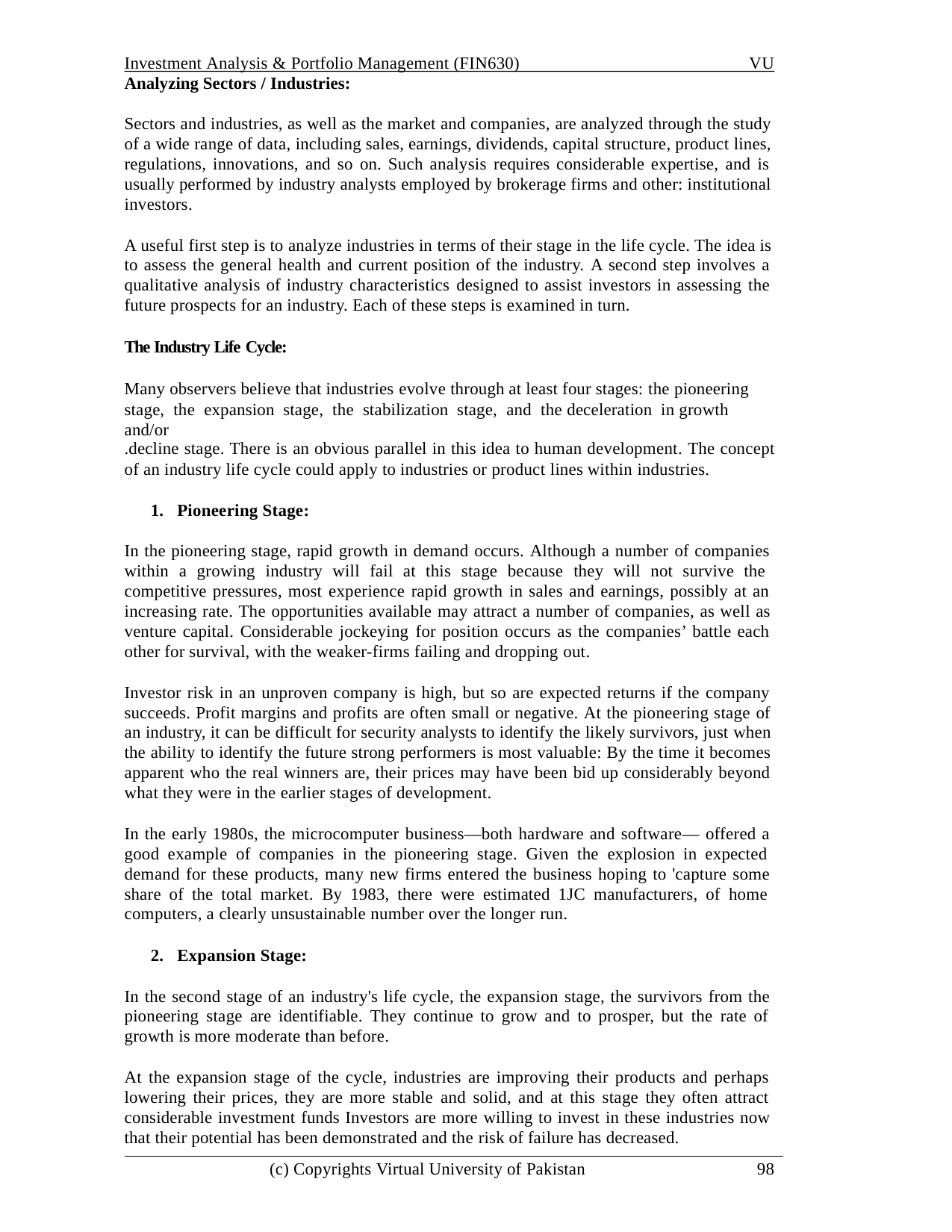

Investment Analysis & Portfolio Management (FIN630)
VU
Analyzing Sectors / Industries:

Sectors and industries, as well as the market and companies, are analyzed through the study  of a wide range of data, including sales, earnings, dividends, capital structure, product lines,  regulations, innovations, and so on. Such analysis requires considerable expertise, and is  usually performed by industry analysts employed by brokerage firms and other: institutional  investors.

A useful first step is to analyze industries in terms of their stage in the life cycle. The idea is  to assess the general health and current position of the industry. A second step involves a  qualitative analysis of industry characteristics designed to assist investors in assessing the  future prospects for an industry. Each of these steps is examined in turn.

The Industry Life Cycle:

Many observers believe that industries evolve through at least four stages: the pioneering  stage,  the  expansion  stage,  the  stabilization  stage,  and  the deceleration  in growth and/or
.decline stage. There is an obvious parallel in this idea to human development. The concept
of an industry life cycle could apply to industries or product lines within industries.

Pioneering Stage:

In the pioneering stage, rapid growth in demand occurs. Although a number of companies  within a growing industry will fail at this stage because they will not survive the  competitive pressures, most experience rapid growth in sales and earnings, possibly at an  increasing rate. The opportunities available may attract a number of companies, as well as  venture capital. Considerable jockeying for position occurs as the companies’ battle each  other for survival, with the weaker-firms failing and dropping out.

Investor risk in an unproven company is high, but so are expected returns if the company  succeeds. Profit margins and profits are often small or negative. At the pioneering stage of  an industry, it can be difficult for security analysts to identify the likely survivors, just when  the ability to identify the future strong performers is most valuable: By the time it becomes  apparent who the real winners are, their prices may have been bid up considerably beyond  what they were in the earlier stages of development.

In the early 1980s, the microcomputer business—both hardware and software— offered a  good example of companies in the pioneering stage. Given the explosion in expected  demand for these products, many new firms entered the business hoping to 'capture some  share of the total market. By 1983, there were estimated 1JC manufacturers, of home  computers, a clearly unsustainable number over the longer run.

Expansion Stage:

In the second stage of an industry's life cycle, the expansion stage, the survivors from the  pioneering stage are identifiable. They continue to grow and to prosper, but the rate of  growth is more moderate than before.

At the expansion stage of the cycle, industries are improving their products and perhaps  lowering their prices, they are more stable and solid, and at this stage they often attract  considerable investment funds Investors are more willing to invest in these industries now  that their potential has been demonstrated and the risk of failure has decreased.

(c) Copyrights Virtual University of Pakistan
98